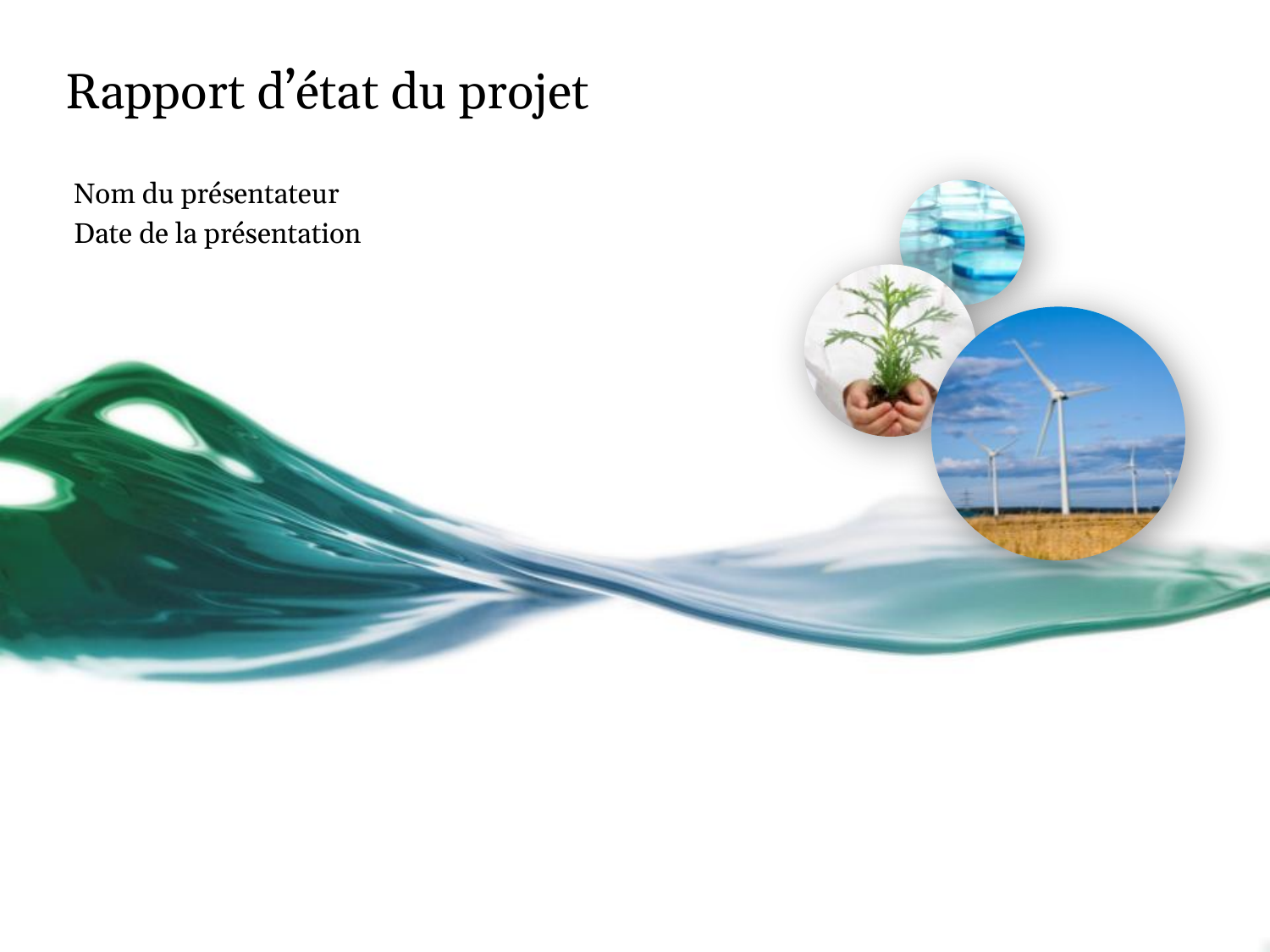

# Rapport d’état du projet
Nom du présentateur
Date de la présentation